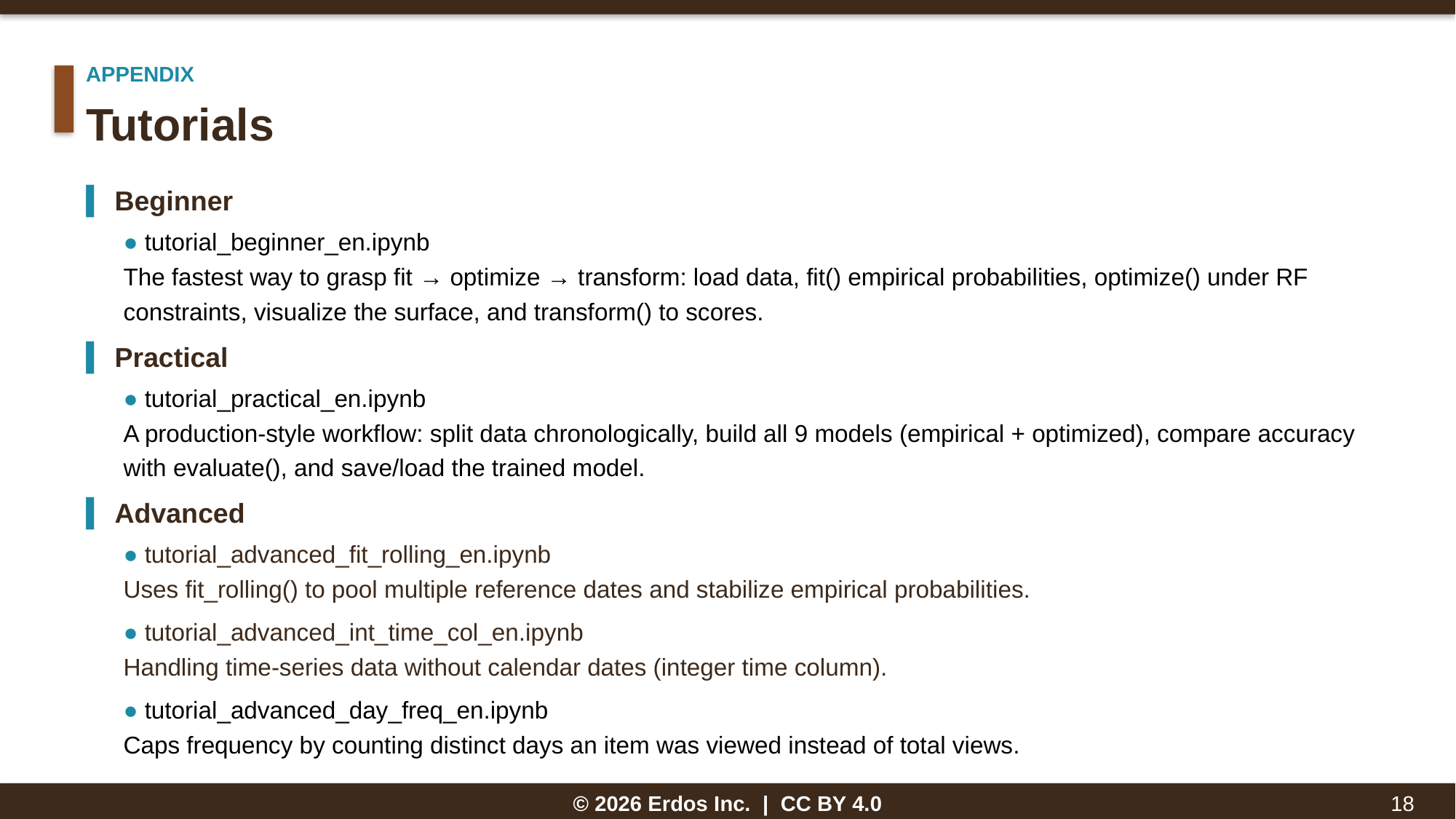

APPENDIX
Tutorials

▍ Beginner
● tutorial_beginner_en.ipynb
The fastest way to grasp fit → optimize → transform: load data, fit() empirical probabilities, optimize() under RF constraints, visualize the surface, and transform() to scores.
▍ Practical
● tutorial_practical_en.ipynb
A production-style workflow: split data chronologically, build all 9 models (empirical + optimized), compare accuracy with evaluate(), and save/load the trained model.
▍ Advanced
● tutorial_advanced_fit_rolling_en.ipynb
Uses fit_rolling() to pool multiple reference dates and stabilize empirical probabilities.
● tutorial_advanced_int_time_col_en.ipynb
Handling time-series data without calendar dates (integer time column).
● tutorial_advanced_day_freq_en.ipynb
Caps frequency by counting distinct days an item was viewed instead of total views.

© 2026 Erdos Inc.  |  CC BY 4.0
18